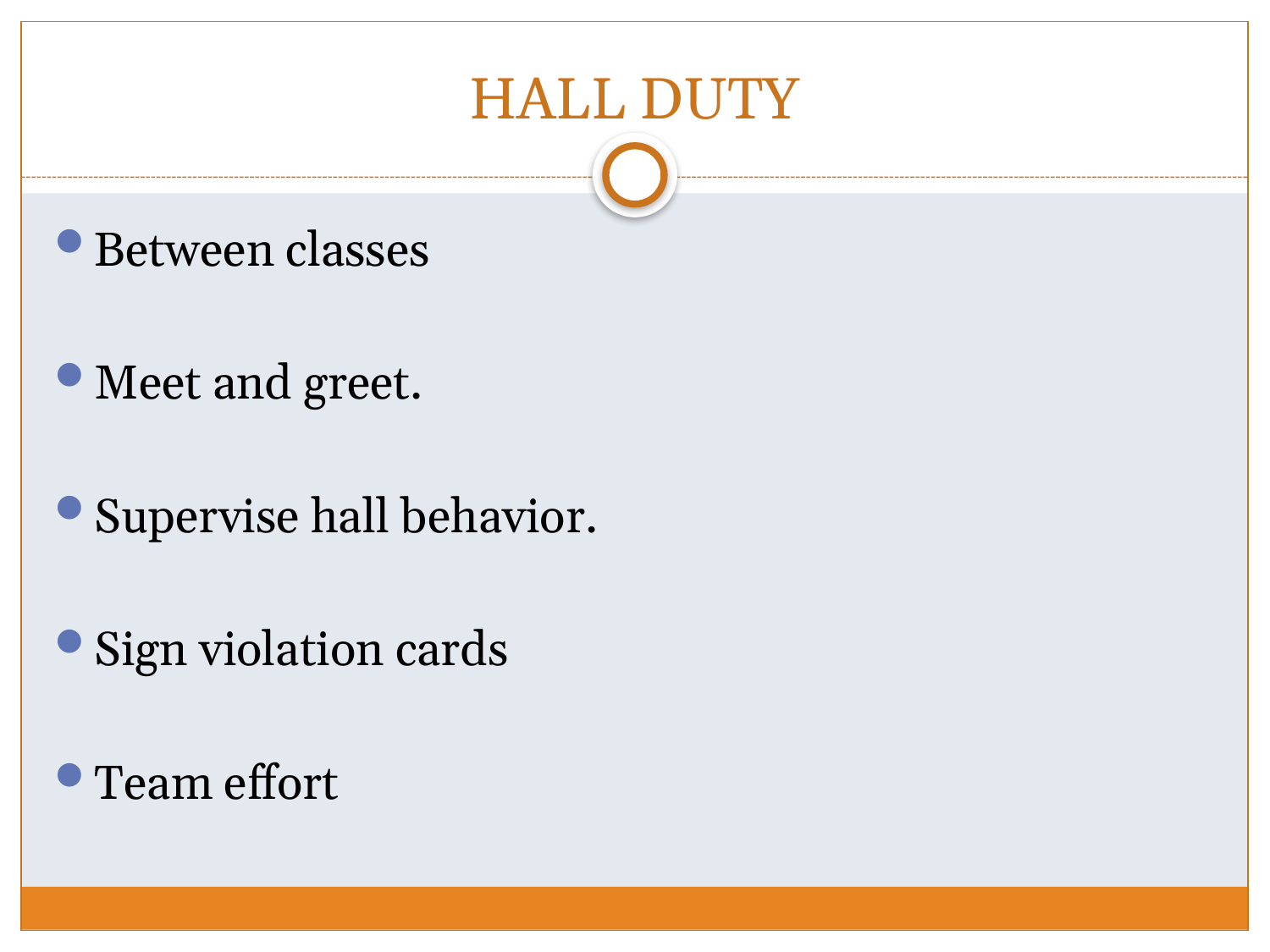

# HALL DUTY
Between classes

Meet and greet.

Supervise hall behavior.

Sign violation cards

Team effort